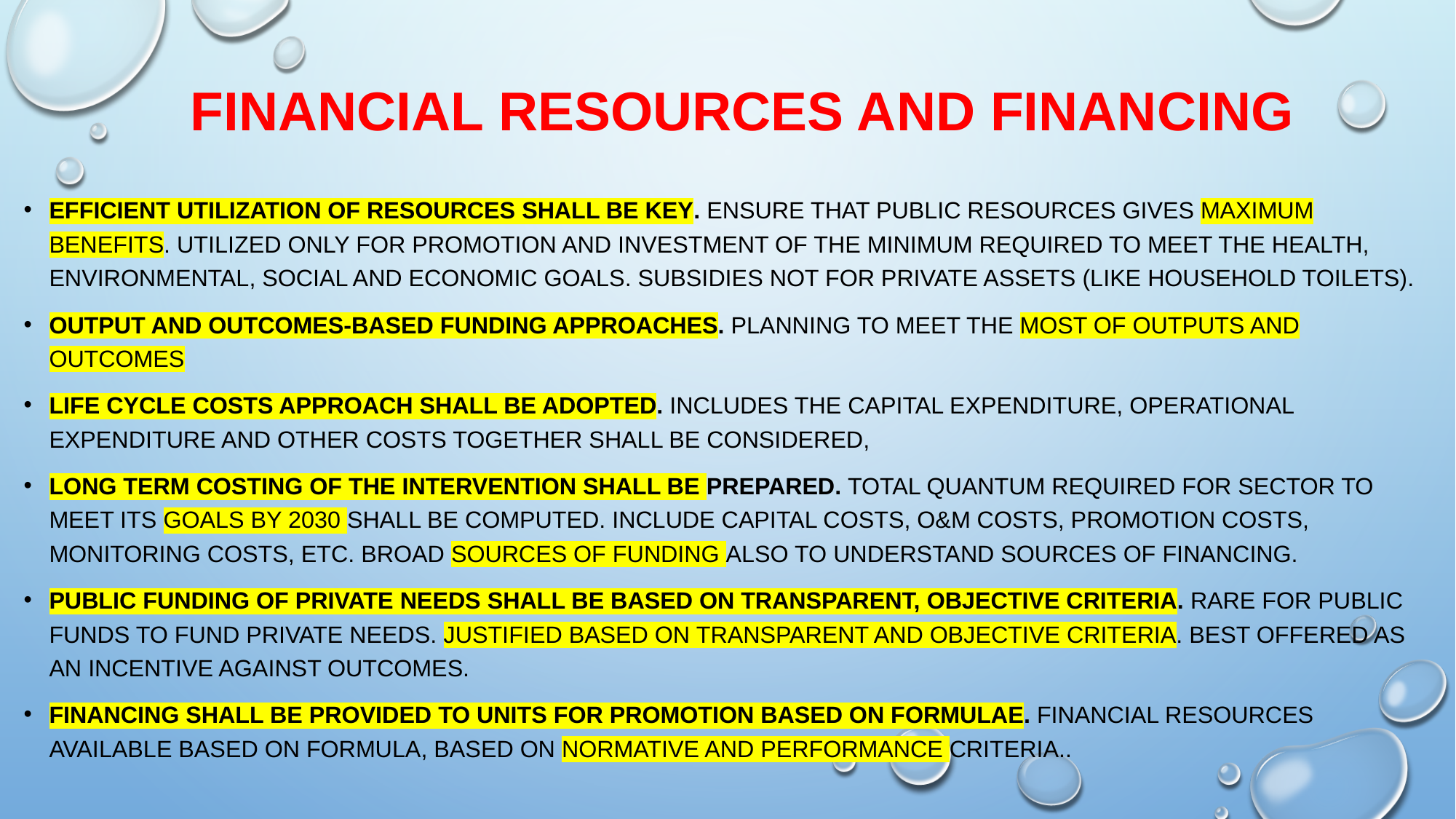

# Financial Resources and Financing
Efficient utilization of resources shall be key. ensure that public resources gives maximum benefits. utilized only for promotion and investment of the minimum required to meet the health, environmental, social and economic goals. Subsidies not FOR private assets (like household toilets).
Output and outcomes-based funding approaches. Planning to meet the most of outputs and outcomes
Life cycle costs approach shall be adopted. includes the capital expenditure, operational expenditure and other costs together shall be considered,
Long term costing of the intervention shall be prepared. total quantum required for sector to meet its goals by 2030 shall be computed. include capital costs, O&M costs, promotion costs, monitoring costs, etc. broad sources of funding also to understand sources of financing.
Public funding of private needs shall be based on transparent, objective criteria. rare FOR public funds to fund private needs. justified based on transparent and objective criteria. best offered as an incentive against outcomes.
Financing shall be provided to units for promotion based on formulae. financial resources available based on formula, based on normative and performance criteria..